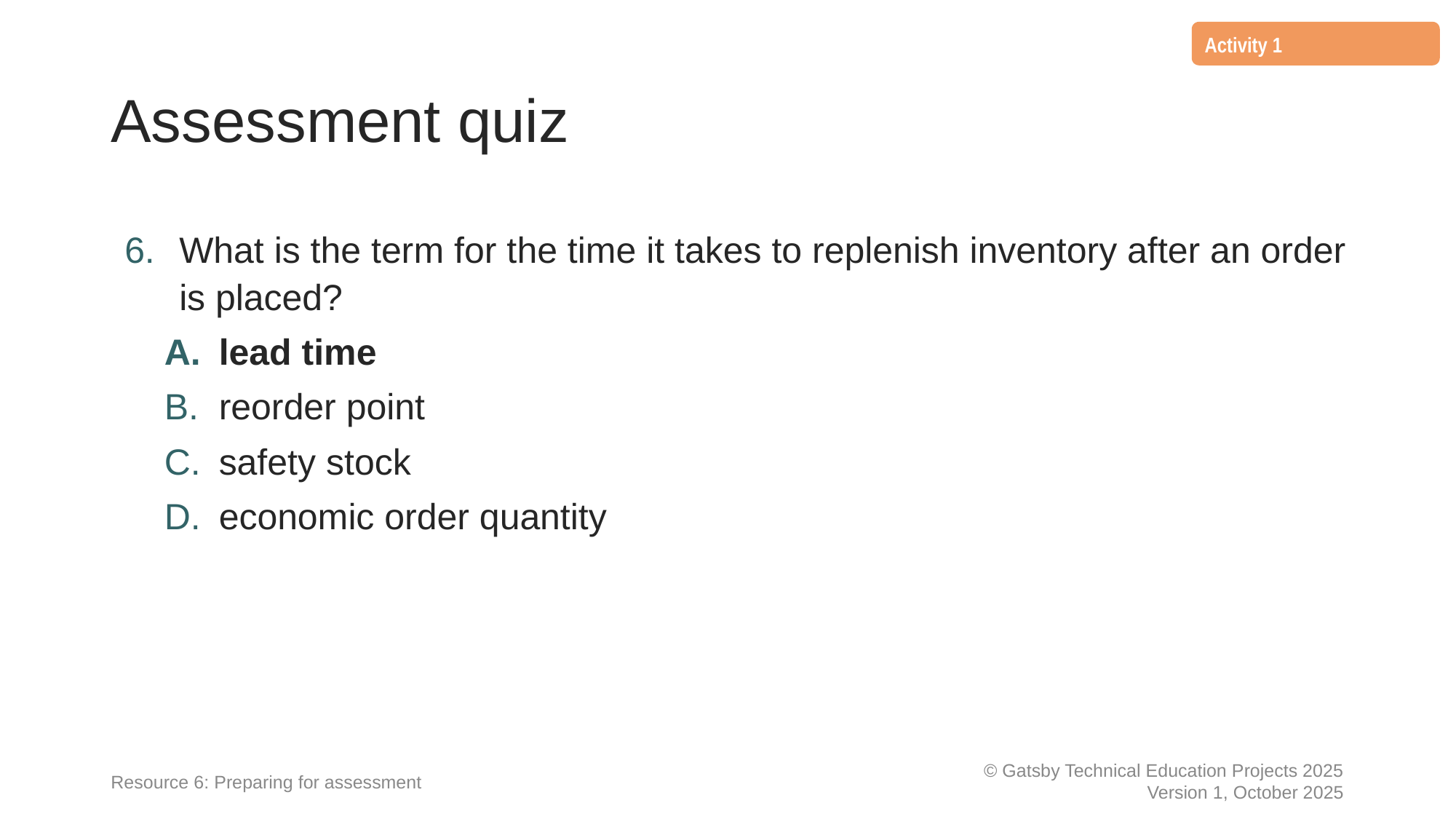

Activity 1
# Assessment quiz
What is the term for the time it takes to replenish inventory after an order is placed?
lead time
reorder point
safety stock
economic order quantity
Resource 6: Preparing for assessment